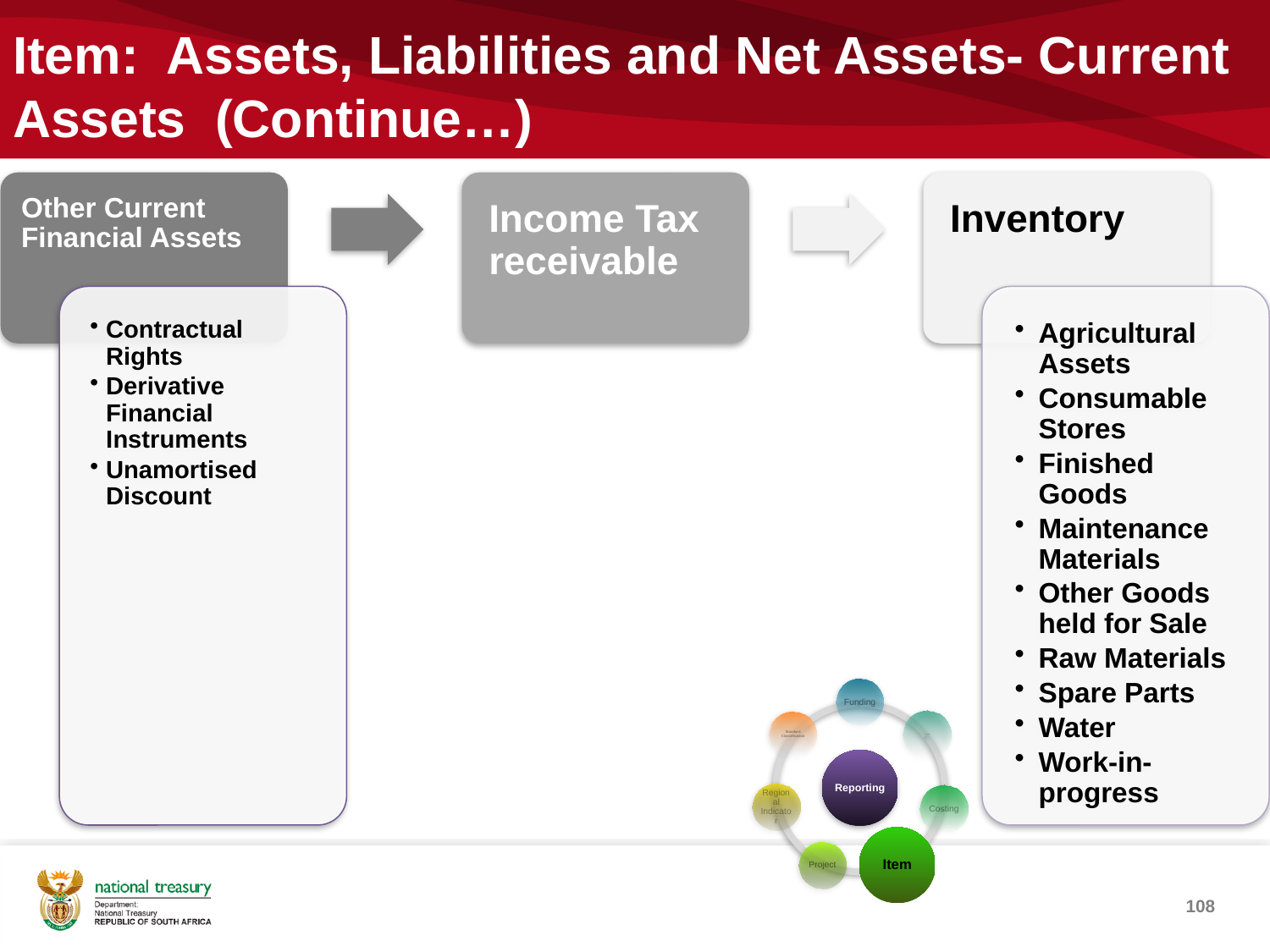

# Item:  Assets, Liabilities and Net Assets- Current Assets  (Continue…)
Other Current Financial Assets
Contractual Rights
Derivative Financial Instruments
Unamortised Discount

Income Tax receivable

Inventory
Agricultural Assets
Consumable Stores
Finished Goods
Maintenance Materials
Other Goods held for Sale
Raw Materials
Spare Parts
Water
Work-in-progress

Reporting
Funding
Function
Costing
Item
Project
Regional Indicator
Standard Classification
108